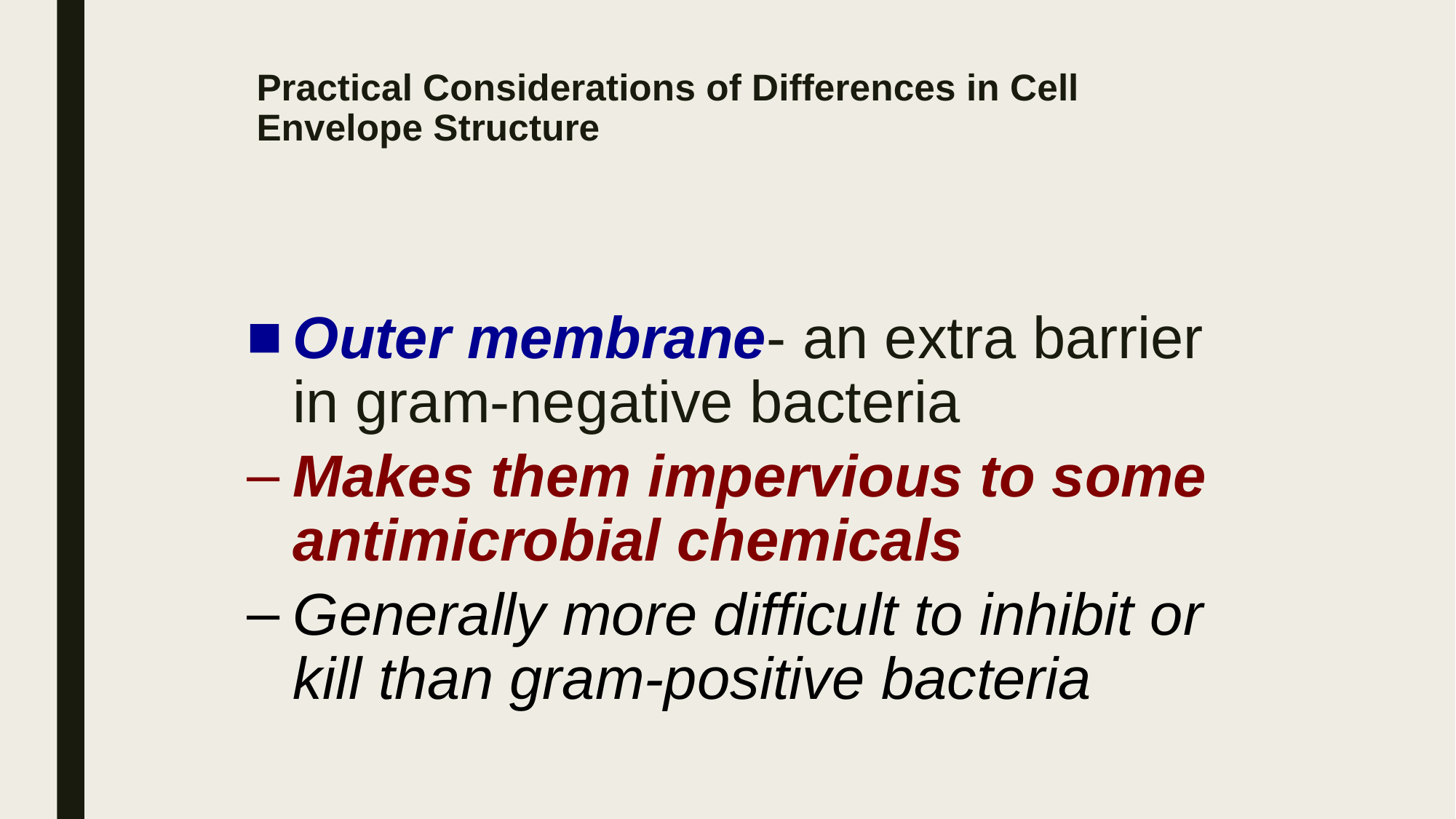

# Practical Considerations of Differences in Cell Envelope Structure
Outer membrane- an extra barrier in gram-negative bacteria
Makes them impervious to some antimicrobial chemicals
Generally more difficult to inhibit or kill than gram-positive bacteria